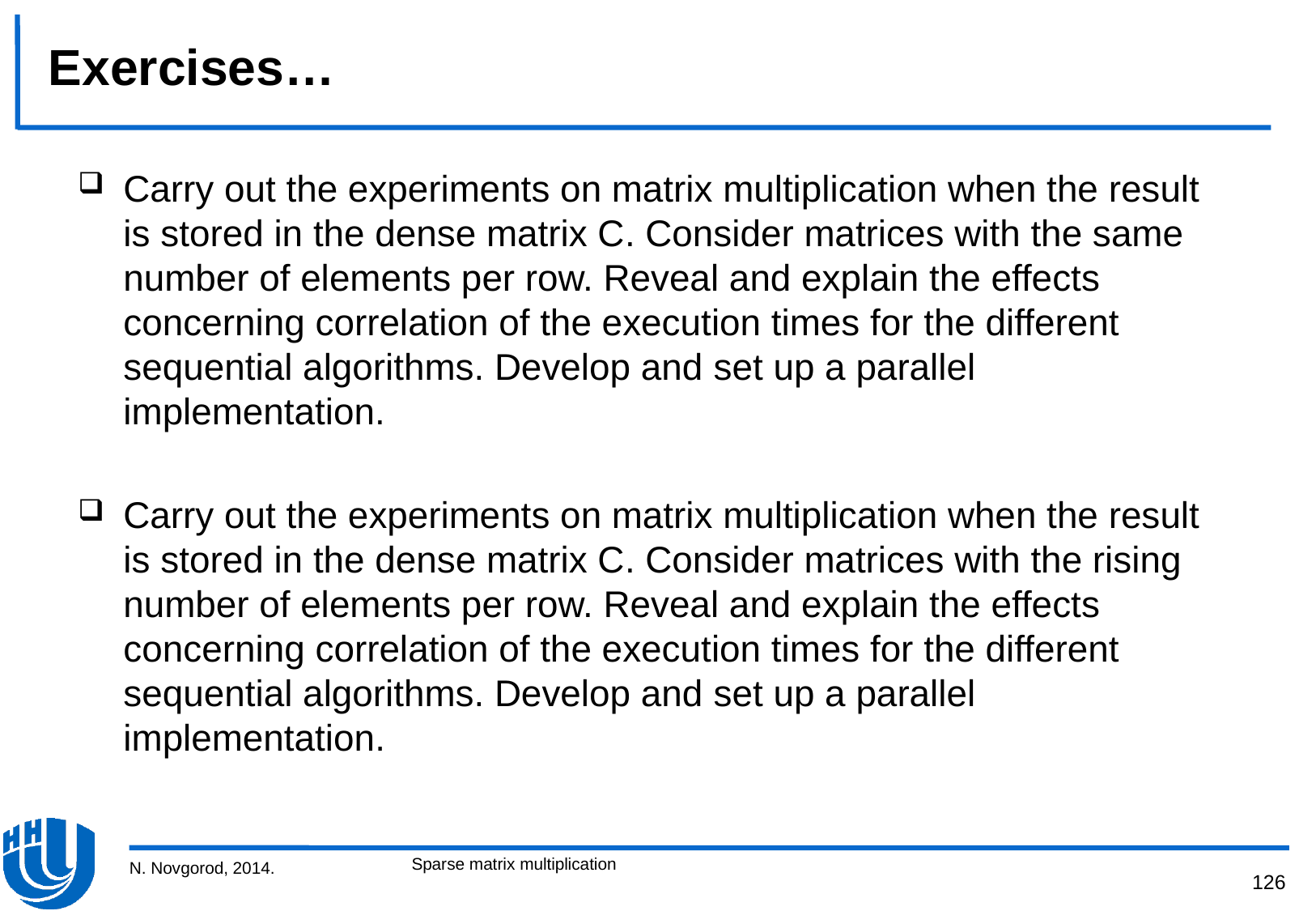

# Exercises…
Carry out the experiments on matrix multiplication when the result is stored in the dense matrix C. Consider matrices with the same number of elements per row. Reveal and explain the effects concerning correlation of the execution times for the different sequential algorithms. Develop and set up a parallel implementation.

Carry out the experiments on matrix multiplication when the result is stored in the dense matrix C. Consider matrices with the rising number of elements per row. Reveal and explain the effects concerning correlation of the execution times for the different sequential algorithms. Develop and set up a parallel implementation.
Sparse matrix multiplication
N. Novgorod, 2014.
126